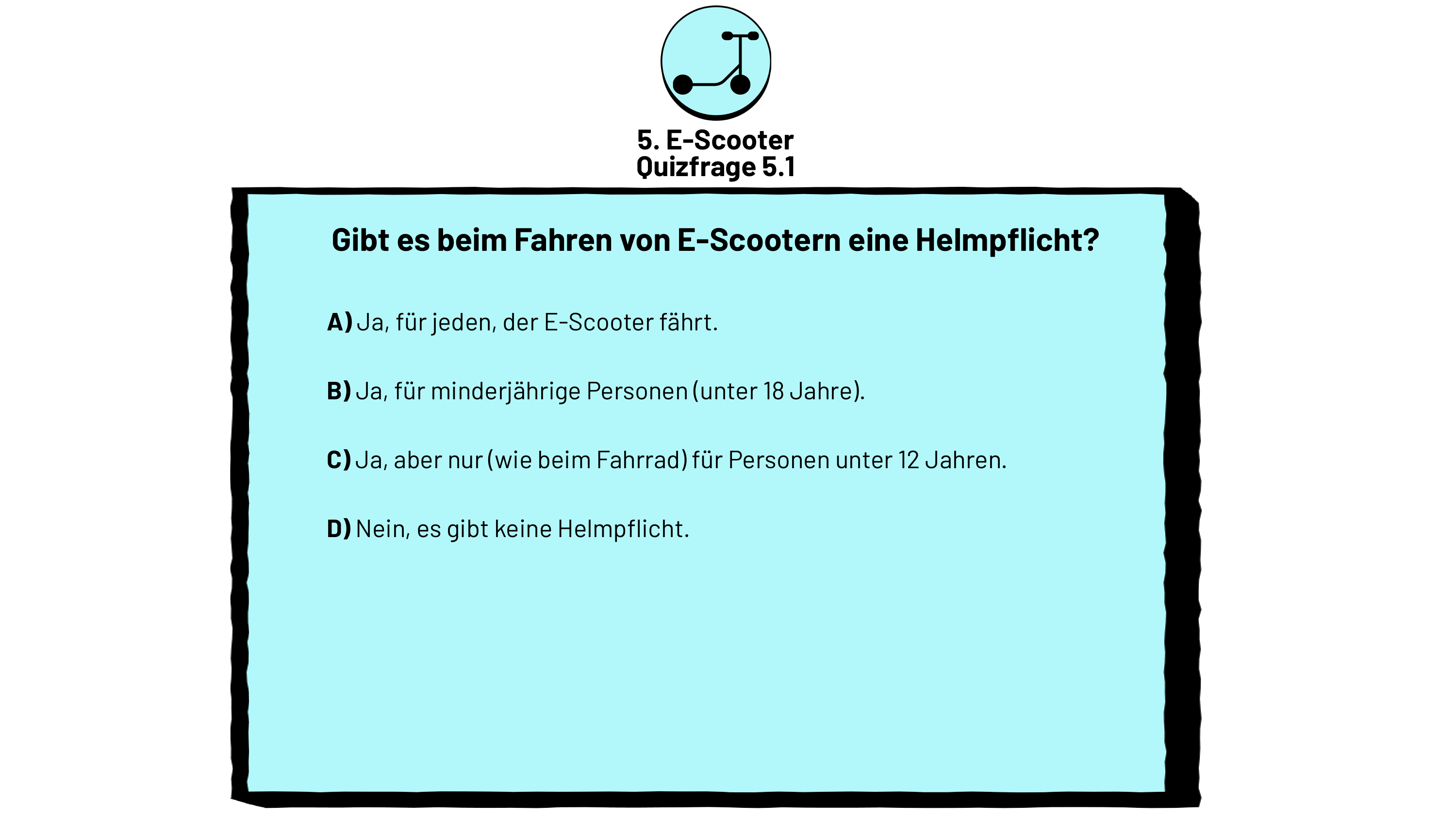

5. E-Scooter
Quizfrage 5.1
Gibt es beim Fahren von E-Scootern eine Helmpflicht?

A) Ja, für jeden, der E-Scooter fährt.

B) Ja, für minderjährige Personen (unter 18 Jahre).

C) Ja, aber nur (wie beim Fahrrad) für Personen unter 12 Jahren.

D) Nein, es gibt keine Helmpflicht.